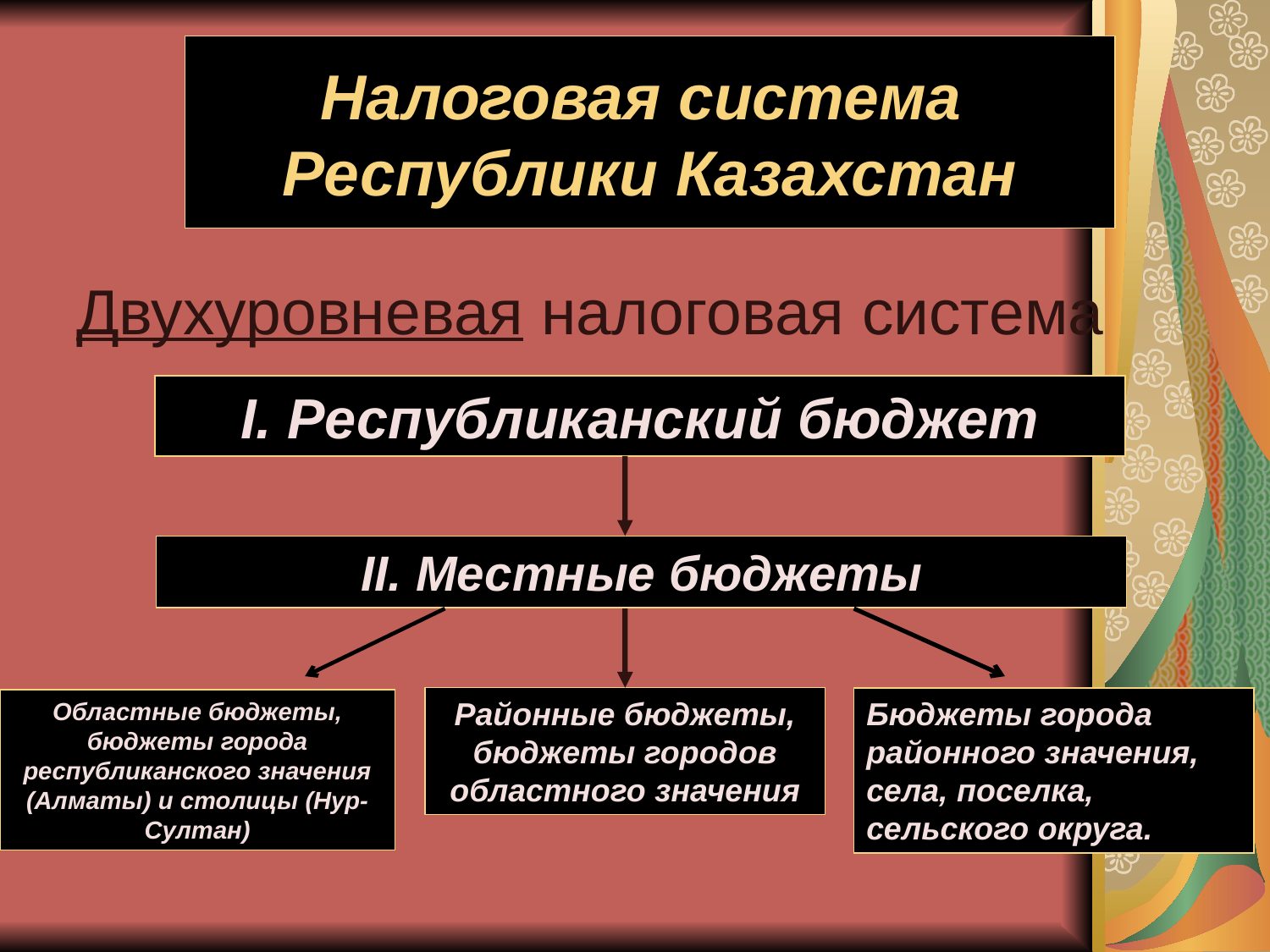

Налоговая система
Республики Казахстан
#
Двухуровневая налоговая система
I. Республиканский бюджет

II. Местные бюджеты

Районные бюджеты, бюджеты городов областного значения
Бюджеты города районного значения, села, поселка, сельского округа.
Областные бюджеты, бюджеты города республиканского значения (Алматы) и столицы (Нур-Султан)